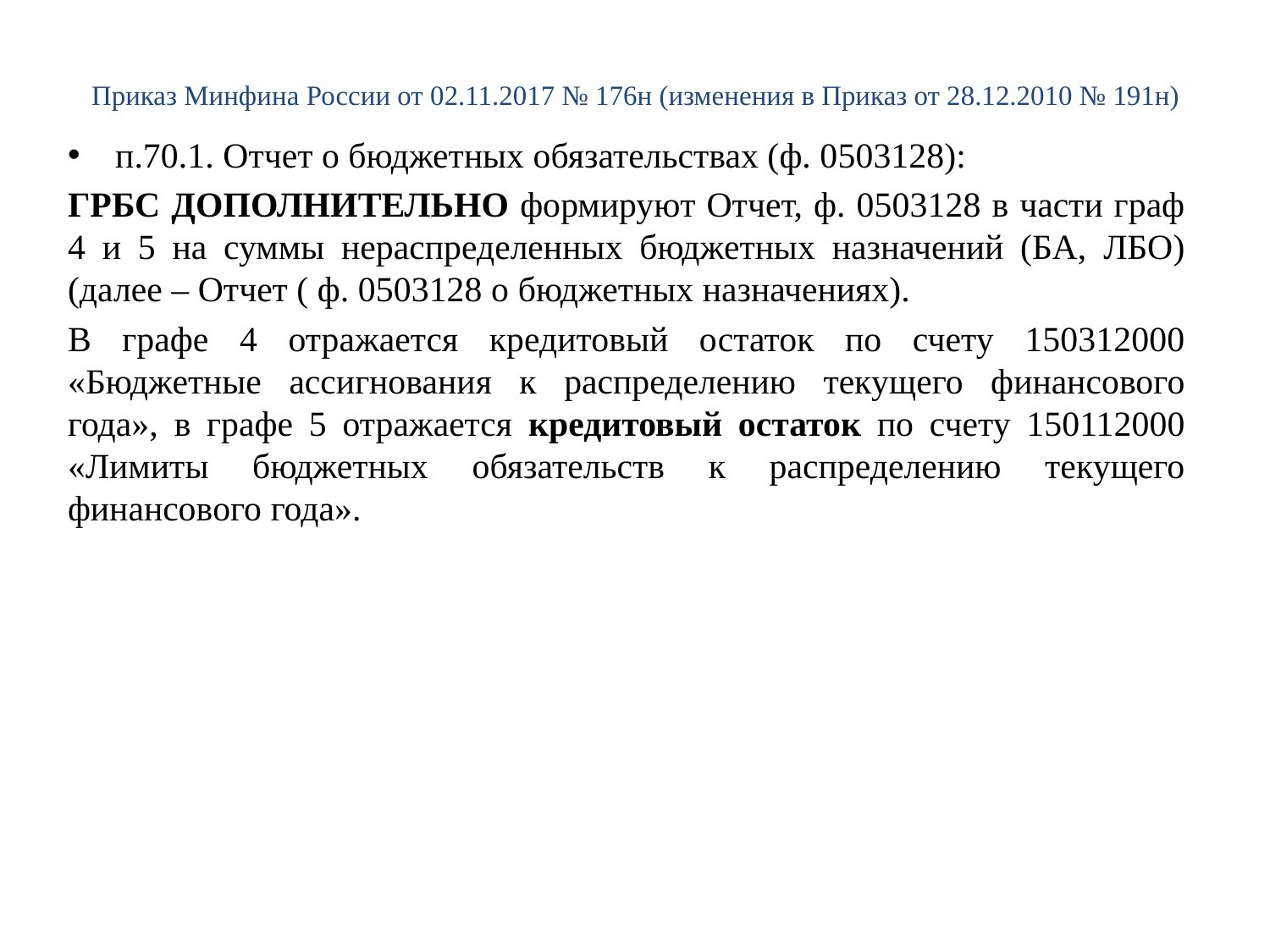

# Приказ Минфина России от 02.11.2017 № 176н (изменения в Приказ от 28.12.2010 № 191н)
п.70.1. Отчет о бюджетных обязательствах (ф. 0503128):
ГРБС ДОПОЛНИТЕЛЬНО формируют Отчет, ф. 0503128 в части граф 4 и 5 на суммы нераспределенных бюджетных назначений (БА, ЛБО) (далее – Отчет ( ф. 0503128 о бюджетных назначениях).
В графе 4 отражается кредитовый остаток по счету 150312000 «Бюджетные ассигнования к распределению текущего финансового года», в графе 5 отражается кредитовый остаток по счету 150112000 «Лимиты бюджетных обязательств к распределению текущего финансового года».